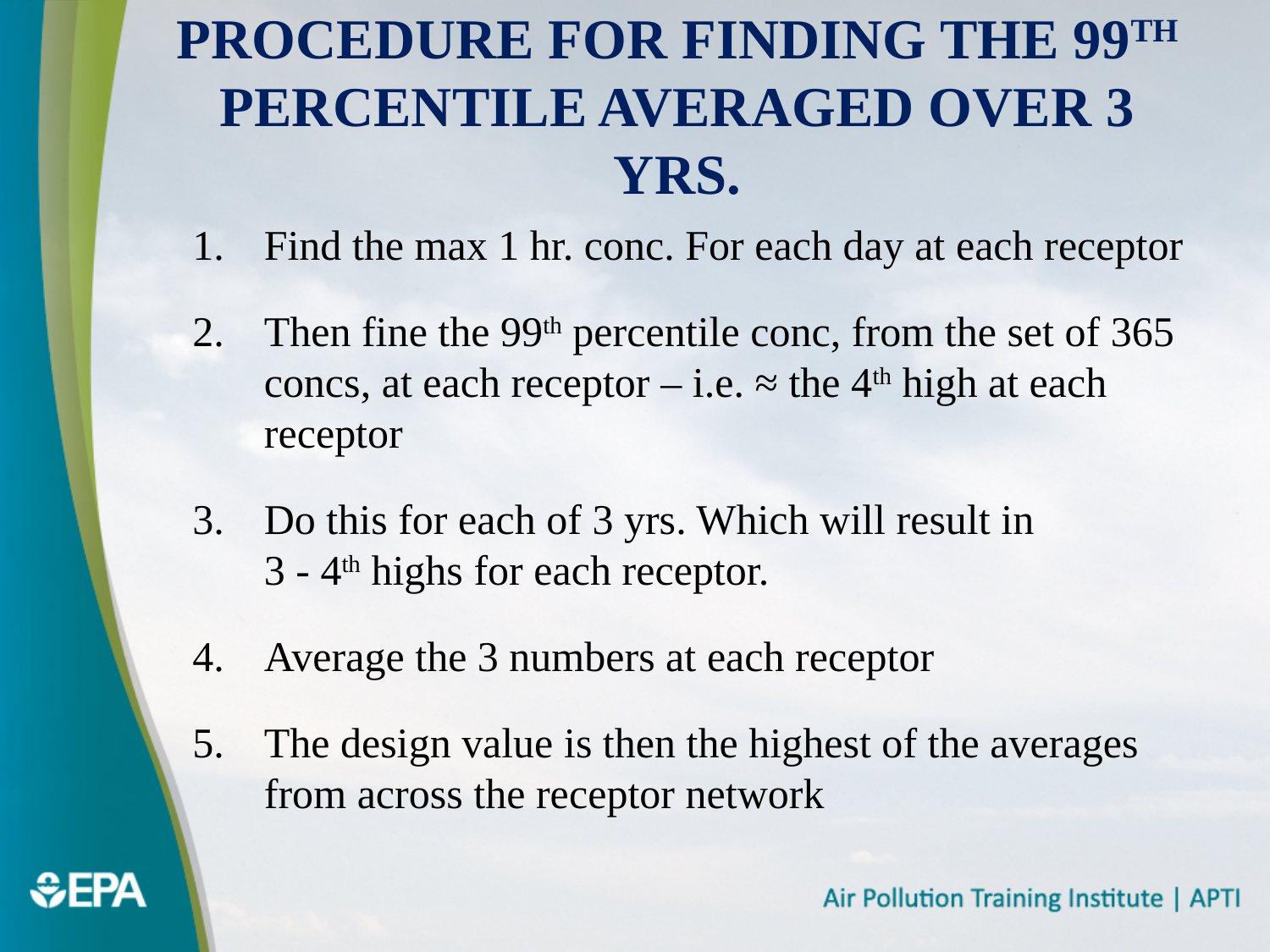

# Procedure for Finding the 99th Percentile Averaged over 3 yrs.
Find the max 1 hr. conc. For each day at each receptor
Then fine the 99th percentile conc, from the set of 365 concs, at each receptor – i.e. ≈ the 4th high at each receptor
Do this for each of 3 yrs. Which will result in                3 - 4th highs for each receptor.
Average the 3 numbers at each receptor
The design value is then the highest of the averages from across the receptor network